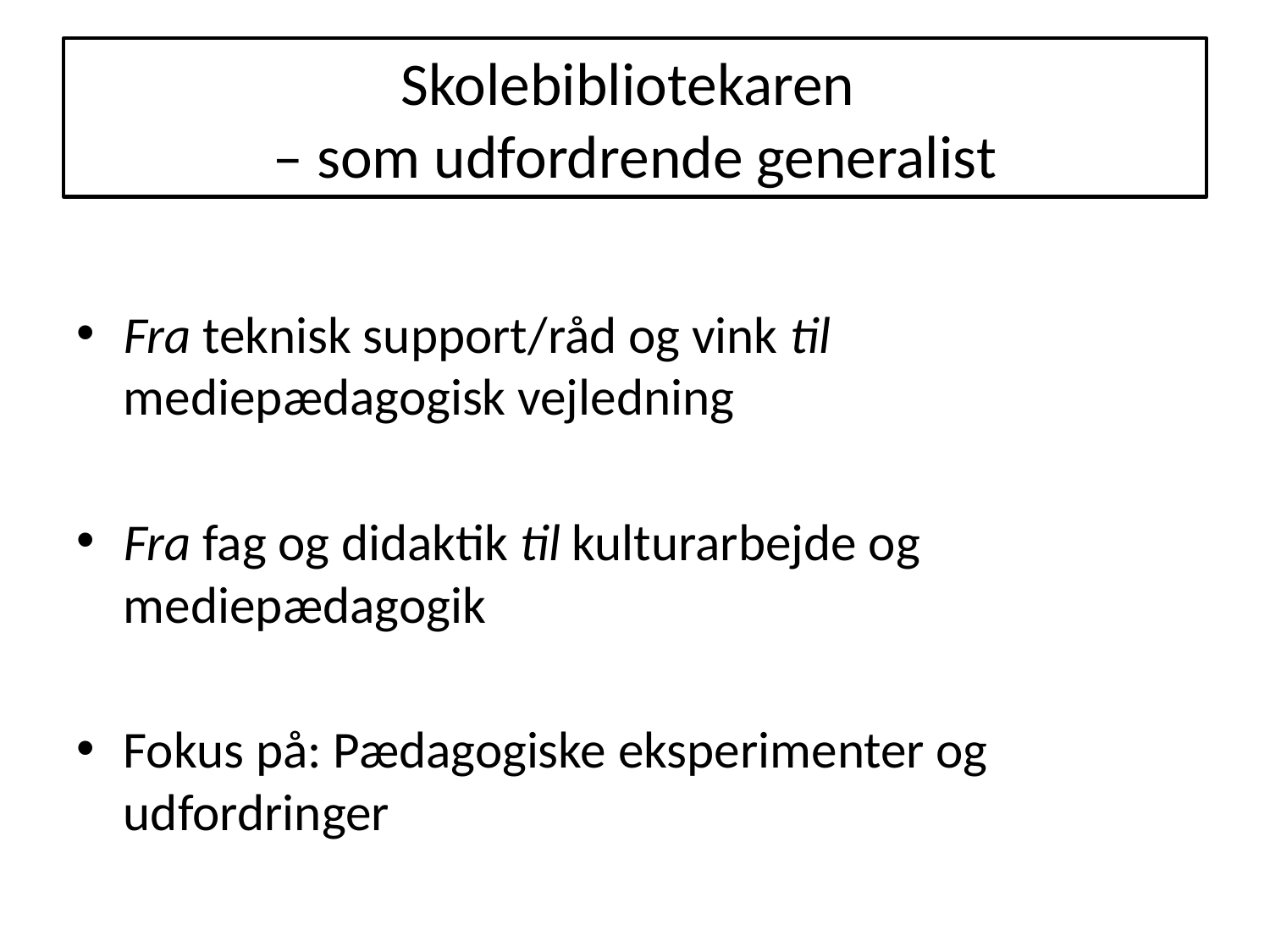

# Skolebibliotekaren – som udfordrende generalist

Fra teknisk support/råd og vink til mediepædagogisk vejledning

Fra fag og didaktik til kulturarbejde og mediepædagogik

Fokus på: Pædagogiske eksperimenter og udfordringer